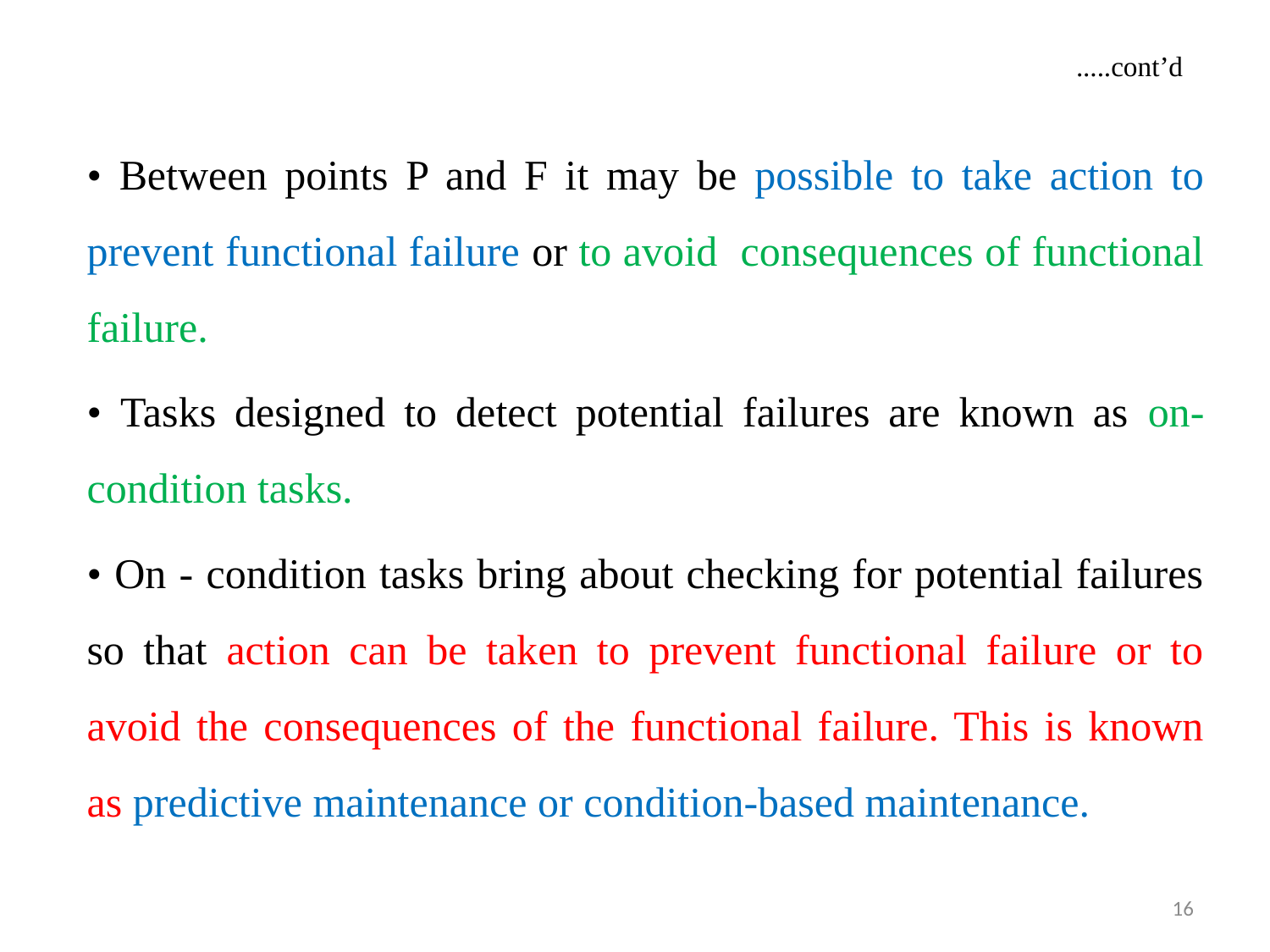

# .....cont’d
• Between points P and F it may be possible to take action to prevent functional failure or to avoid  consequences of functional failure.
• Tasks designed to detect potential failures are known as on-condition tasks.
• On - condition tasks bring about checking for potential failures so that action can be taken to prevent functional failure or to avoid the consequences of the functional failure. This is known as predictive maintenance or condition-based maintenance.
16